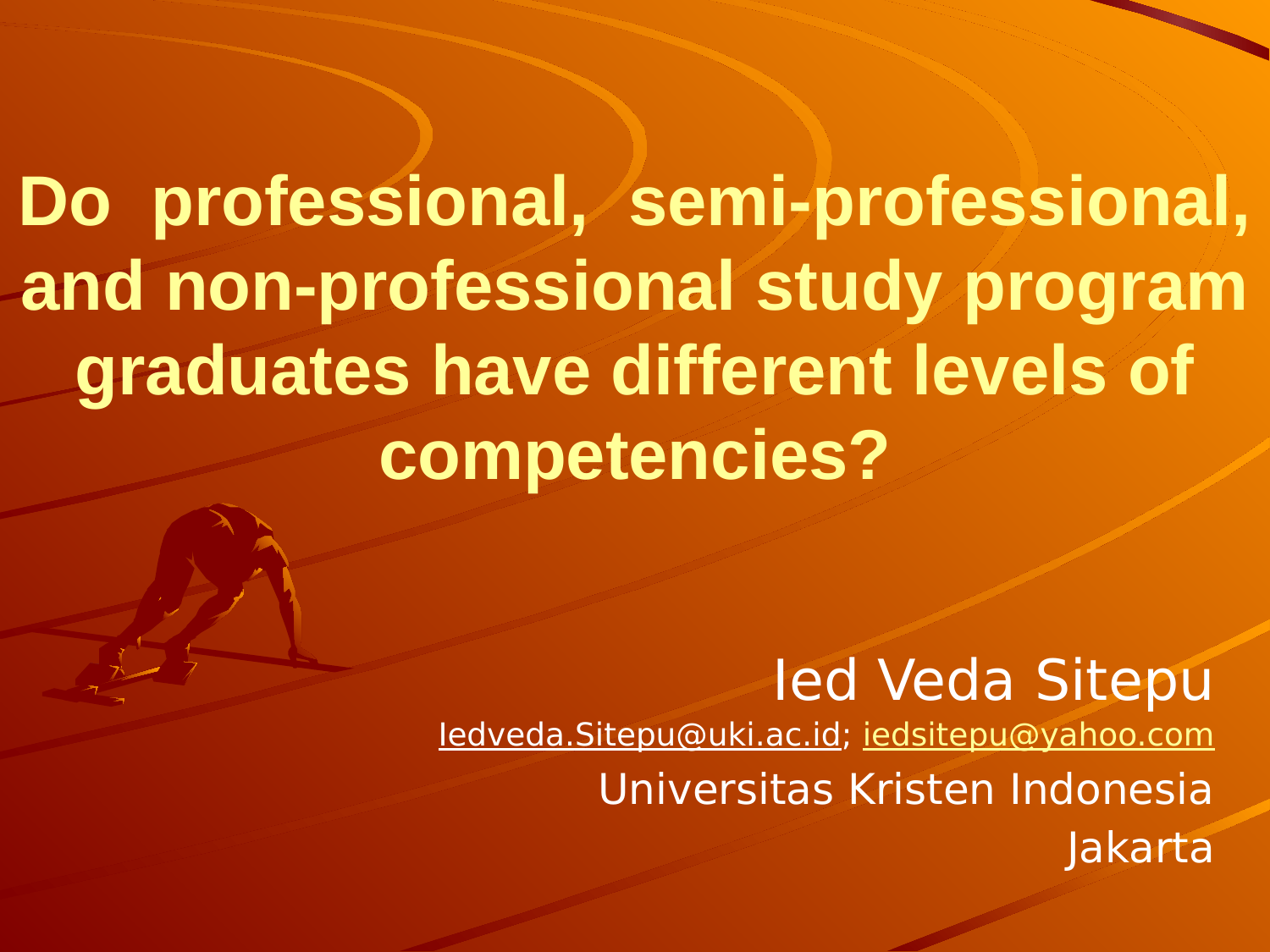

# Do  professional,  semi-professional, and non-professional study program graduates have different levels of competencies?
Ied Veda Sitepu
Iedveda.Sitepu@uki.ac.id; iedsitepu@yahoo.com
Universitas Kristen Indonesia
Jakarta